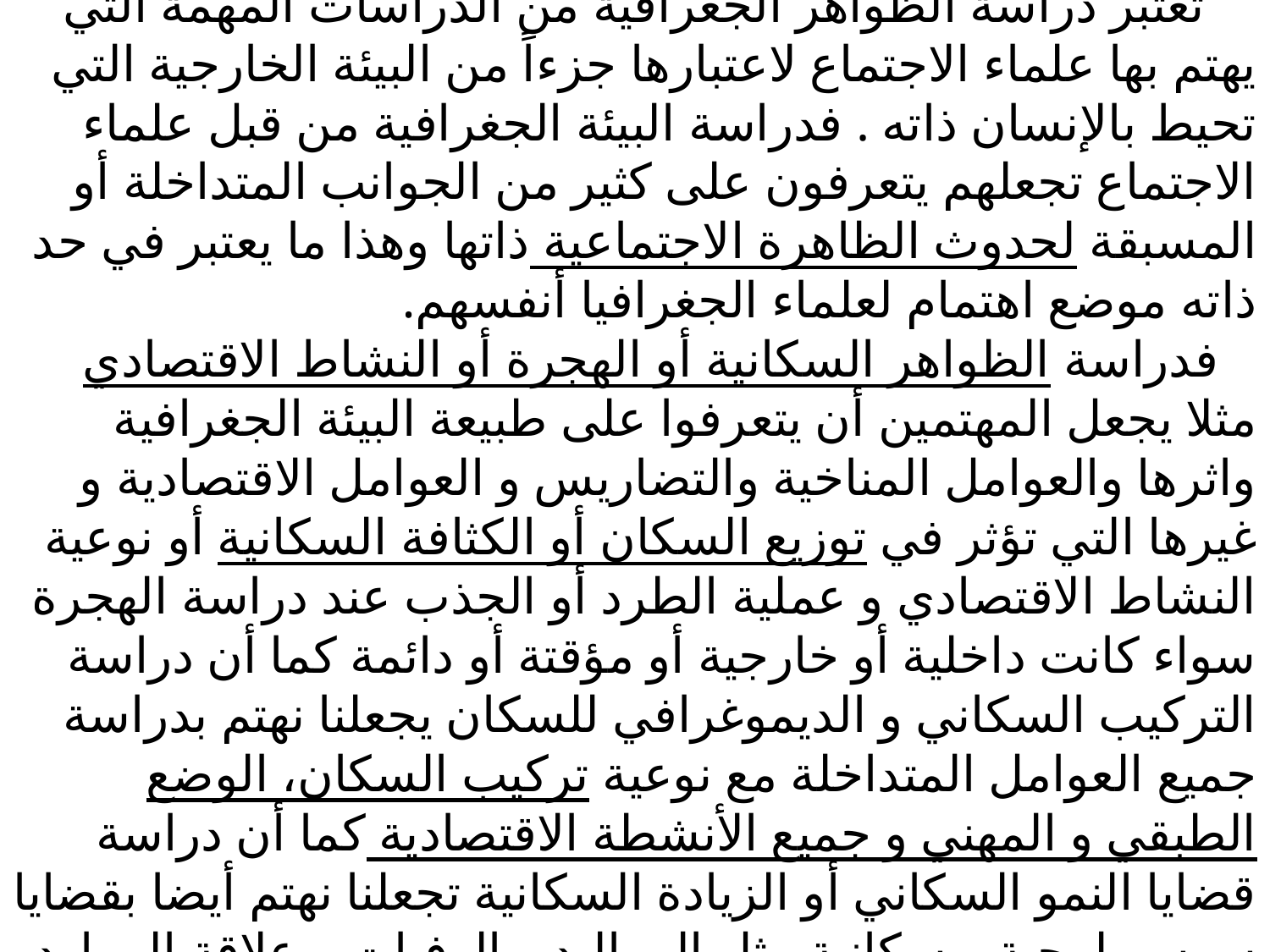

# رابعاً : علاقة علم الاجتماع بالجغرافيا تعتبر دراسة الظواهر الجغرافية من الدراسات المهمة التي يهتم بها علماء الاجتماع لاعتبارها جزءاً من البيئة الخارجية التي تحيط بالإنسان ذاته . فدراسة البيئة الجغرافية من قبل علماء الاجتماع تجعلهم يتعرفون على كثير من الجوانب المتداخلة أو المسبقة لحدوث الظاهرة الاجتماعية ذاتها وهذا ما يعتبر في حد ذاته موضع اهتمام لعلماء الجغرافيا أنفسهم. فدراسة الظواهر السكانية أو الهجرة أو النشاط الاقتصادي مثلا يجعل المهتمين أن يتعرفوا على طبيعة البيئة الجغرافية واثرها والعوامل المناخية والتضاريس و العوامل الاقتصادية و غيرها التي تؤثر في توزيع السكان أو الكثافة السكانية أو نوعية النشاط الاقتصادي و عملية الطرد أو الجذب عند دراسة الهجرة سواء كانت داخلية أو خارجية أو مؤقتة أو دائمة كما أن دراسة التركيب السكاني و الديموغرافي للسكان يجعلنا نهتم بدراسة جميع العوامل المتداخلة مع نوعية تركيب السكان، الوضع الطبقي و المهني و جميع الأنشطة الاقتصادية كما أن دراسة قضايا النمو السكاني أو الزيادة السكانية تجعلنا نهتم أيضا بقضايا سوسيولوجية و سكانية مثل المواليد و الوفيات و علاقة الموارد و الغذاء بالسكان، نوعية الفقر و غير ذلك